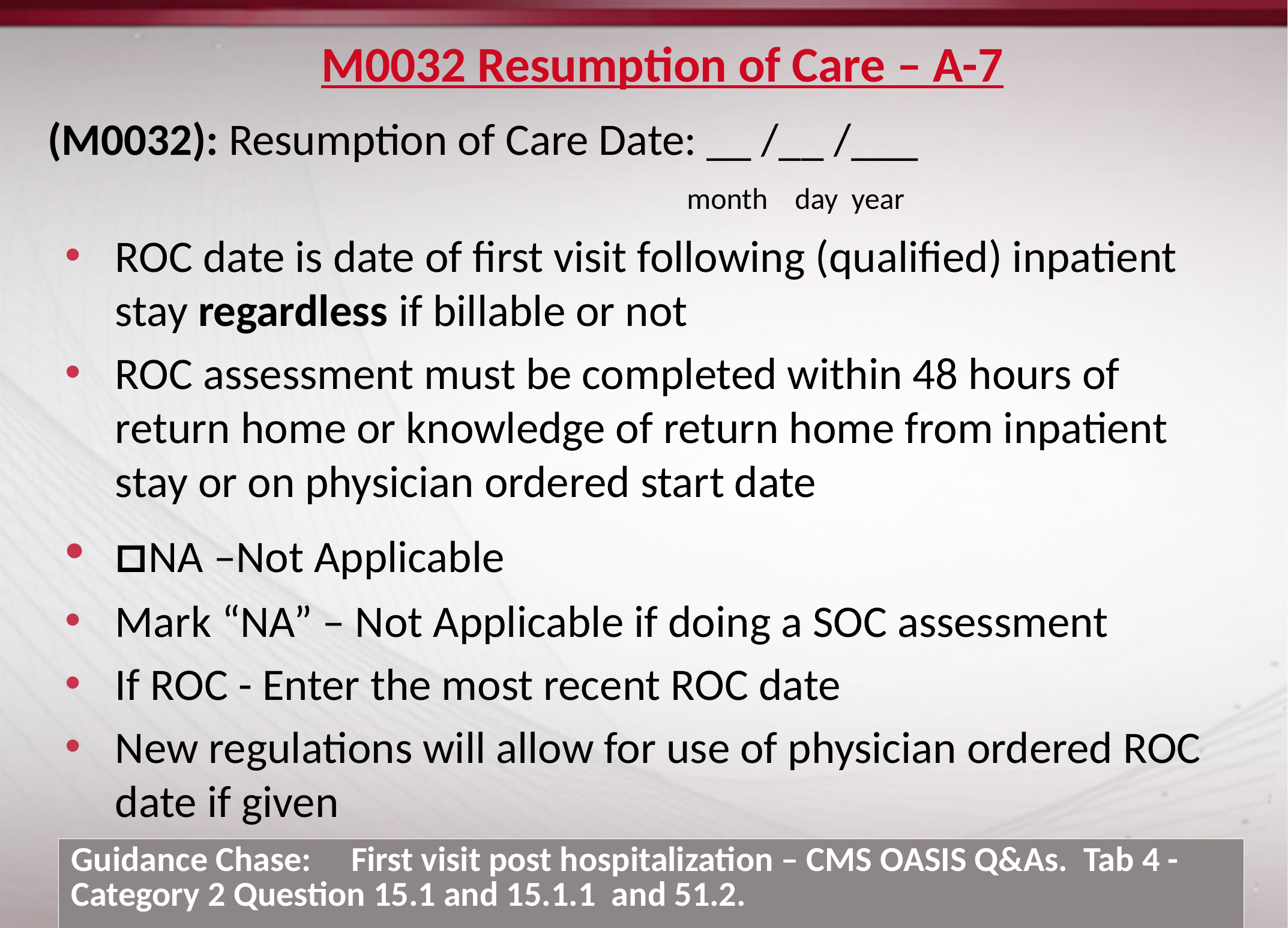

# M0032 Resumption of Care – A-7
(M0032): Resumption of Care Date: __ /__ /___
                                                          month    day  year
ROC date is date of first visit following (qualified) inpatient stay regardless if billable or not
ROC assessment must be completed within 48 hours of return home or knowledge of return home from inpatient stay or on physician ordered start date
□NA –Not Applicable
Mark “NA” – Not Applicable if doing a SOC assessment
If ROC - Enter the most recent ROC date
New regulations will allow for use of physician ordered ROC date if given
| Guidance Chase: First visit post hospitalization – CMS OASIS Q&As. Tab 4 - Category 2 Question 15.1 and 15.1.1 and 51.2. |
| --- |
6